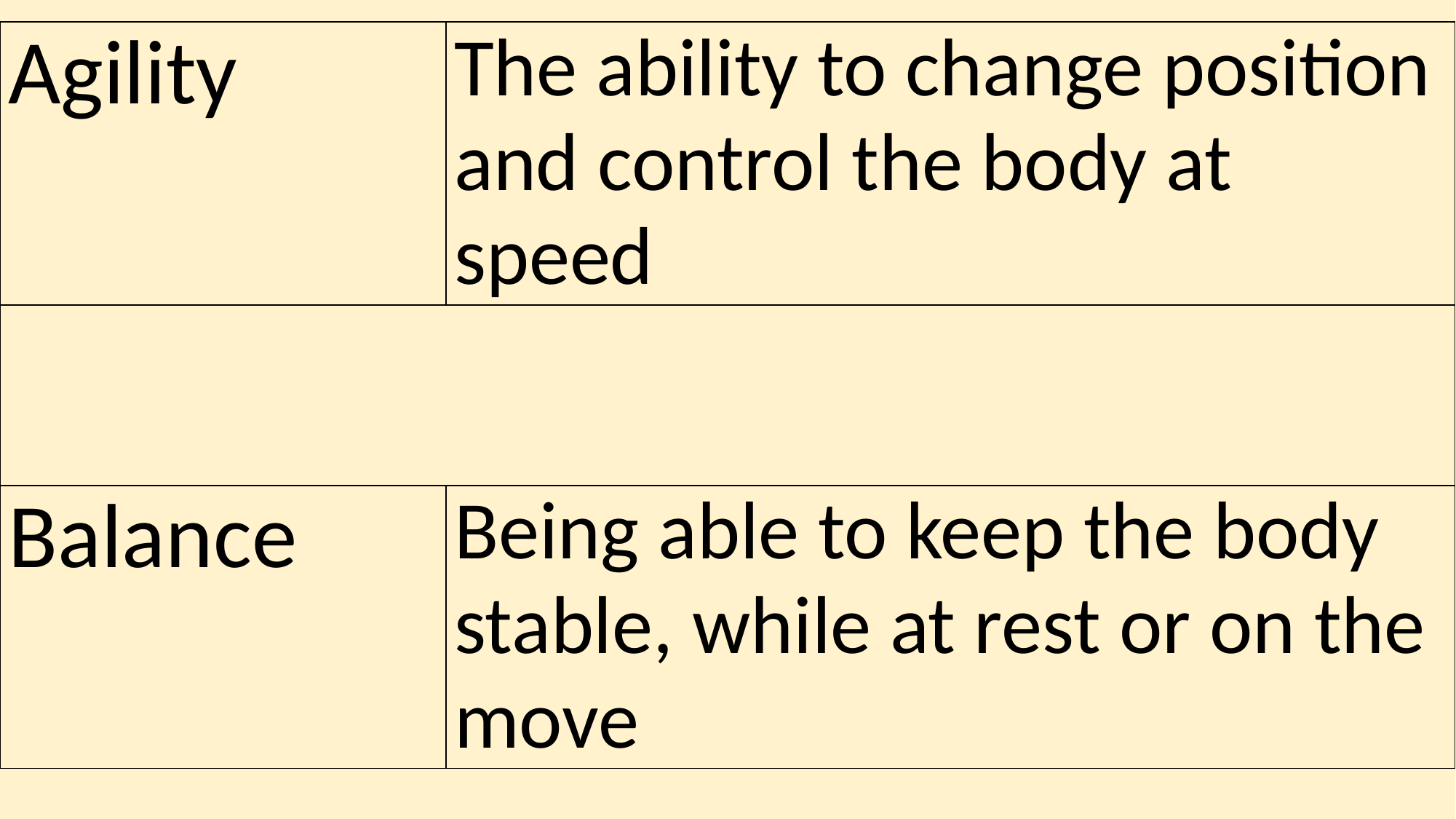

| Agility | The ability to change position and control the body at speed |
| --- | --- |
|  |  |
| Balance | Being able to keep the body stable, while at rest or on the move |